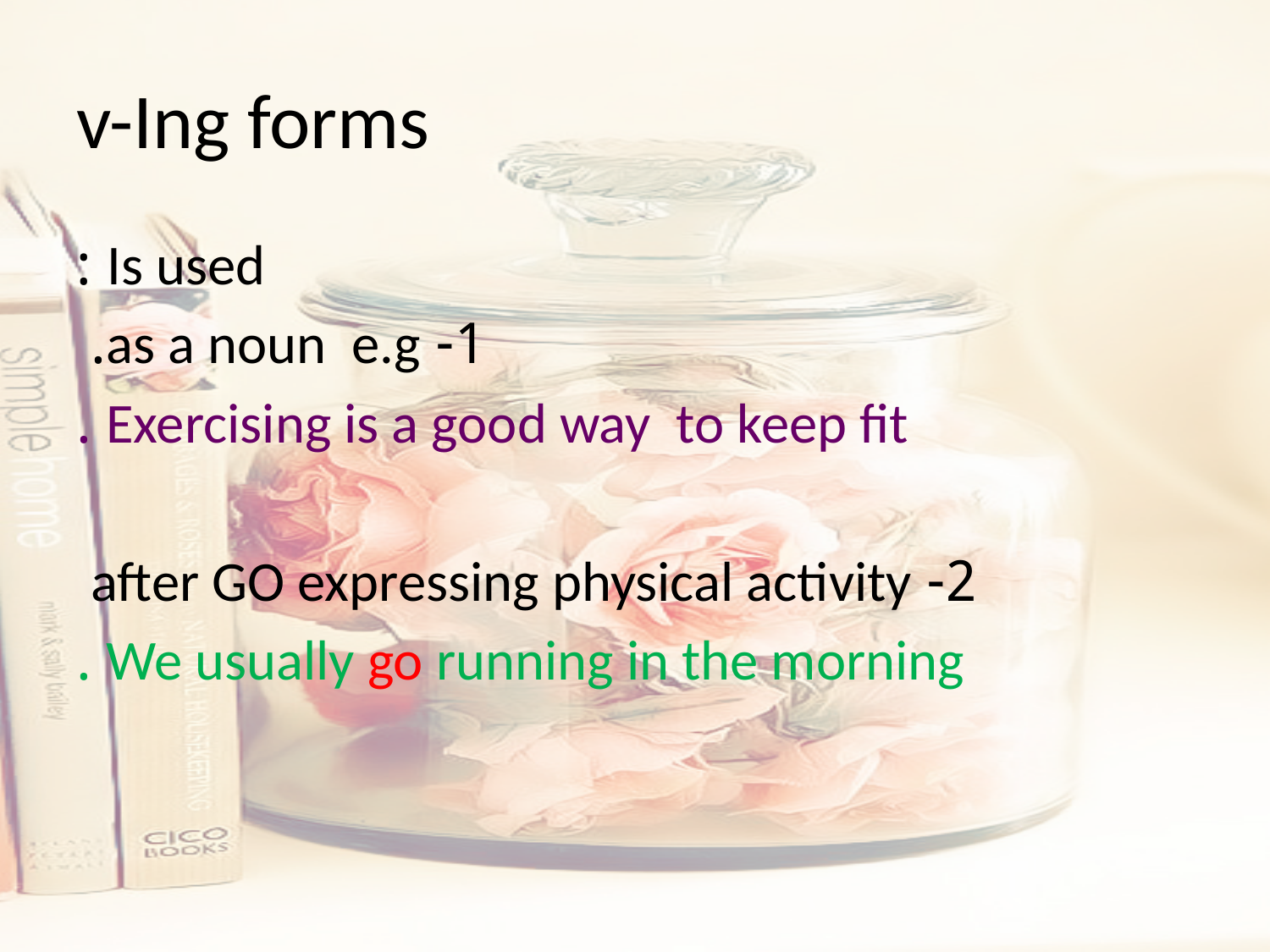

# v-Ing forms
Is used :
1- as a noun  e.g.
Exercising is a good way  to keep fit .

2- after GO expressing physical activity
We usually go running in the morning .